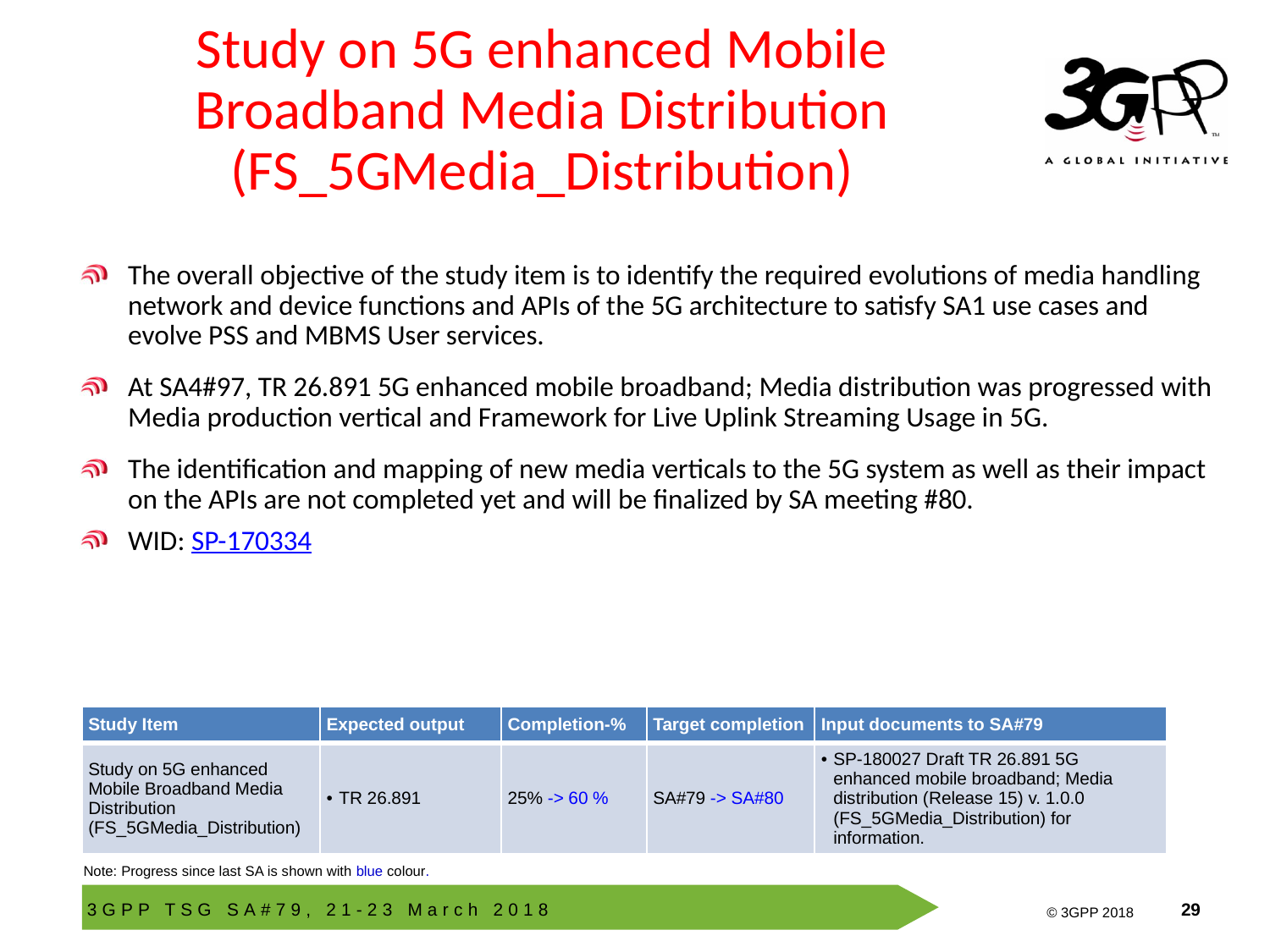

# Study on 5G enhanced Mobile Broadband Media Distribution (FS_5GMedia_Distribution)
The overall objective of the study item is to identify the required evolutions of media handling network and device functions and APIs of the 5G architecture to satisfy SA1 use cases and evolve PSS and MBMS User services.
At SA4#97, TR 26.891 5G enhanced mobile broadband; Media distribution was progressed with Media production vertical and Framework for Live Uplink Streaming Usage in 5G.
The identification and mapping of new media verticals to the 5G system as well as their impact on the APIs are not completed yet and will be finalized by SA meeting #80.
WID: SP-170334
| Study Item | Expected output | Completion-% | Target completion | Input documents to SA#79 |
| --- | --- | --- | --- | --- |
| Study on 5G enhanced Mobile Broadband Media Distribution (FS\_5GMedia\_Distribution) | TR 26.891 | 25% -> 60 % | SA#79 -> SA#80 | SP-180027 Draft TR 26.891 5G enhanced mobile broadband; Media distribution (Release 15) v. 1.0.0 (FS\_5GMedia\_Distribution) for information. |
Note: Progress since last SA is shown with blue colour.